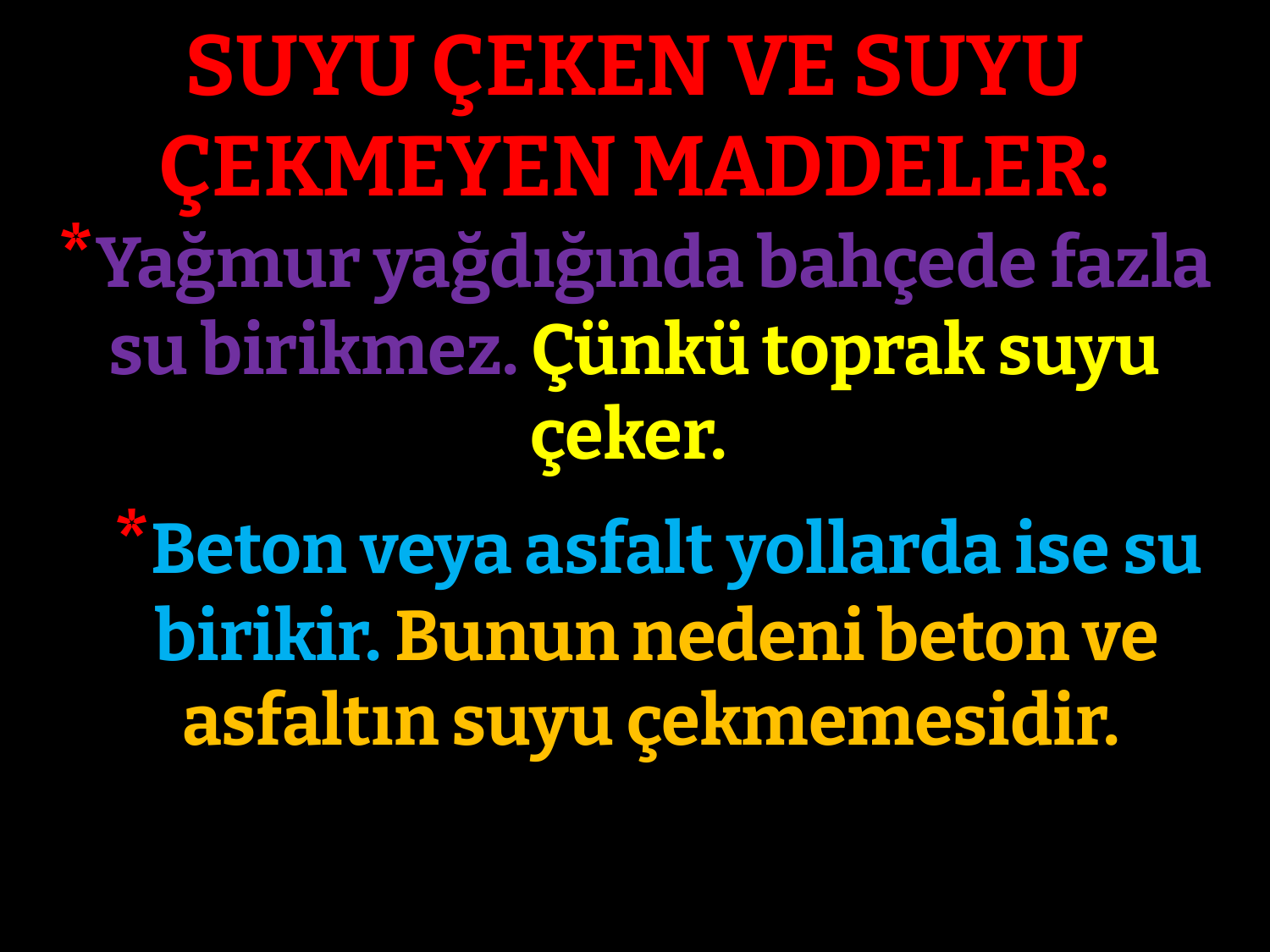

SUYU ÇEKEN VE SUYU ÇEKMEYEN MADDELER:
*Yağmur yağdığında bahçede fazla su birikmez. Çünkü toprak suyu çeker.
#
*Beton veya asfalt yollarda ise su birikir. Bunun nedeni beton ve asfaltın suyu çekmemesidir.